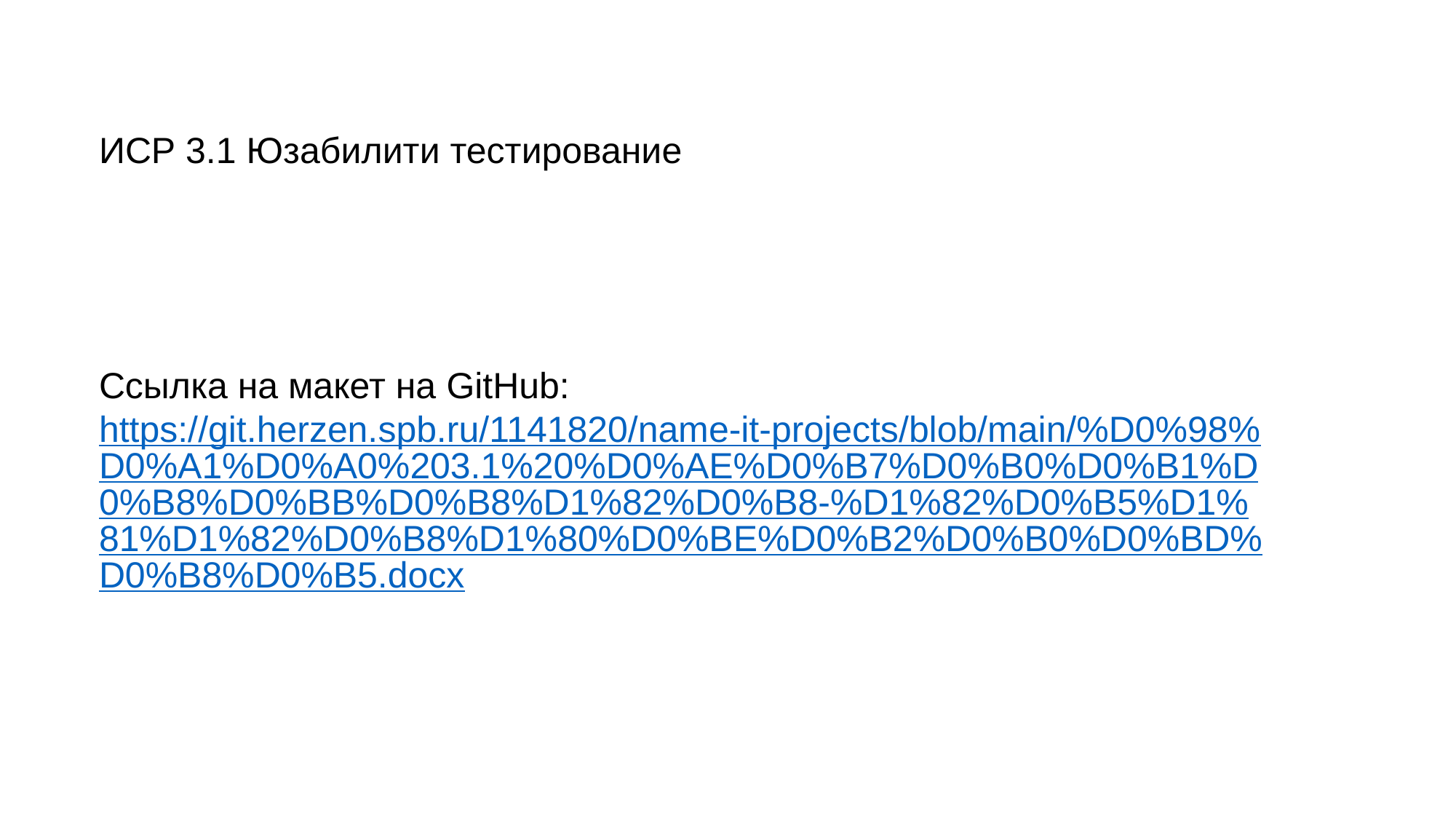

ИСР 3.1 Юзабилити тестирование
Ссылка на макет на GitHub: https://git.herzen.spb.ru/1141820/name-it-projects/blob/main/%D0%98%D0%A1%D0%A0%203.1%20%D0%AE%D0%B7%D0%B0%D0%B1%D0%B8%D0%BB%D0%B8%D1%82%D0%B8-%D1%82%D0%B5%D1%81%D1%82%D0%B8%D1%80%D0%BE%D0%B2%D0%B0%D0%BD%D0%B8%D0%B5.docx